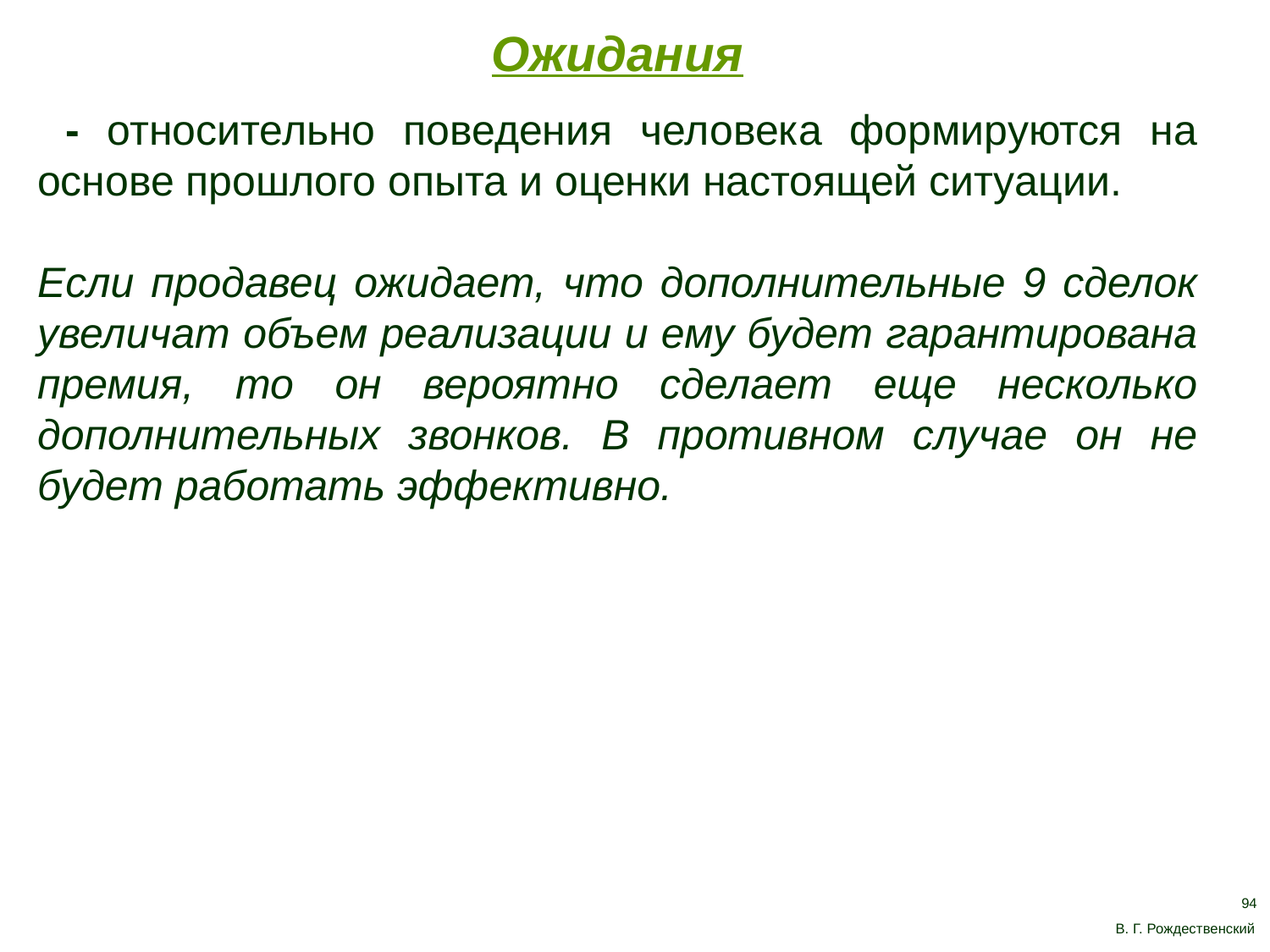

Ожидания

 - относительно поведения человека формируются на основе прошлого опыта и оценки настоящей ситуации.

Если продавец ожидает, что дополнительные 9 сделок увеличат объем реализации и ему будет гарантирована премия, то он вероятно сделает еще несколько дополнительных звонков. В противном случае он не будет работать эффективно.

94
В. Г. Рождественский